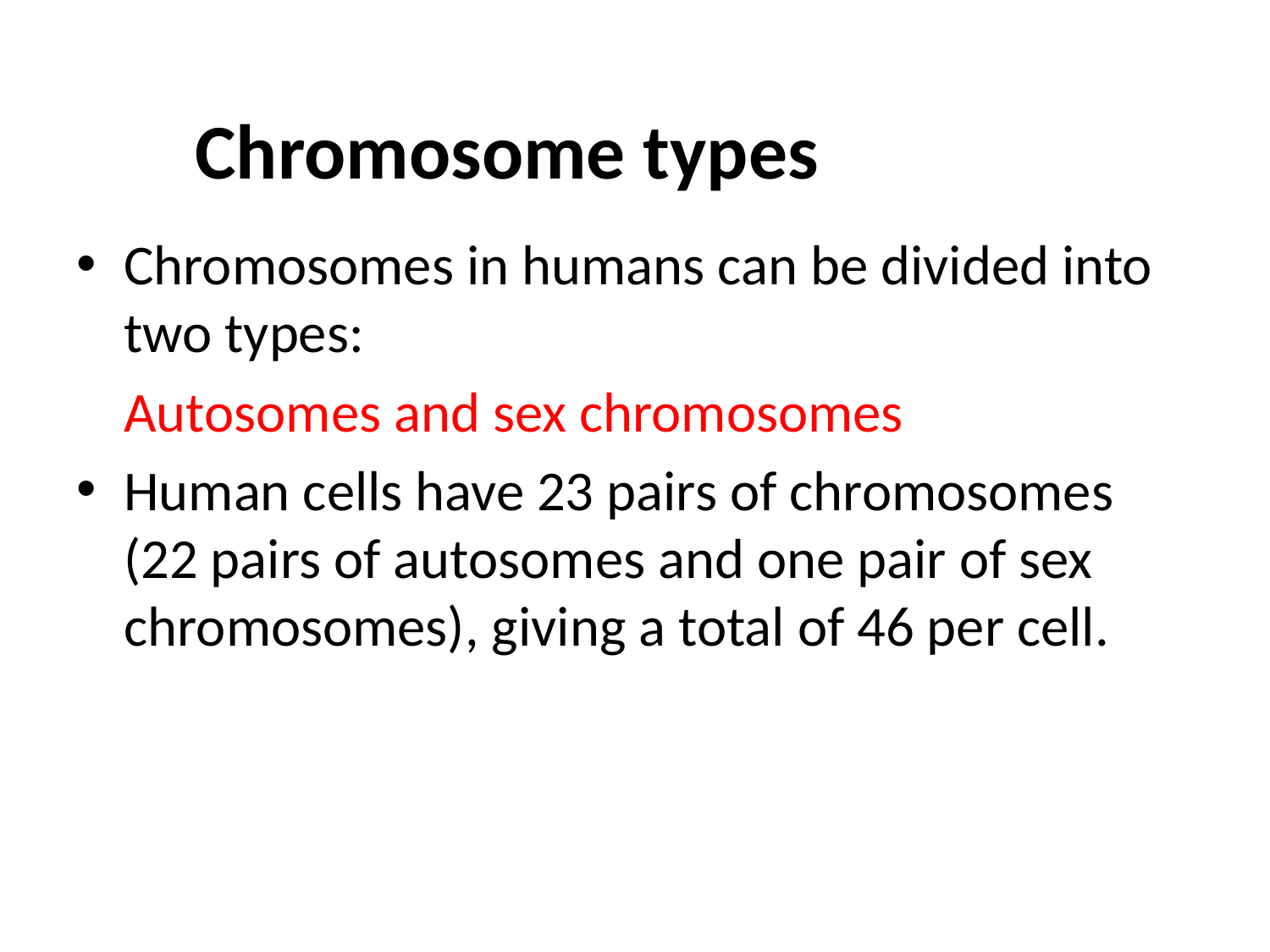

Chromosome types
Chromosomes in humans can be divided into two types:
	Autosomes and sex chromosomes
Human cells have 23 pairs of chromosomes (22 pairs of autosomes and one pair of sex chromosomes), giving a total of 46 per cell.